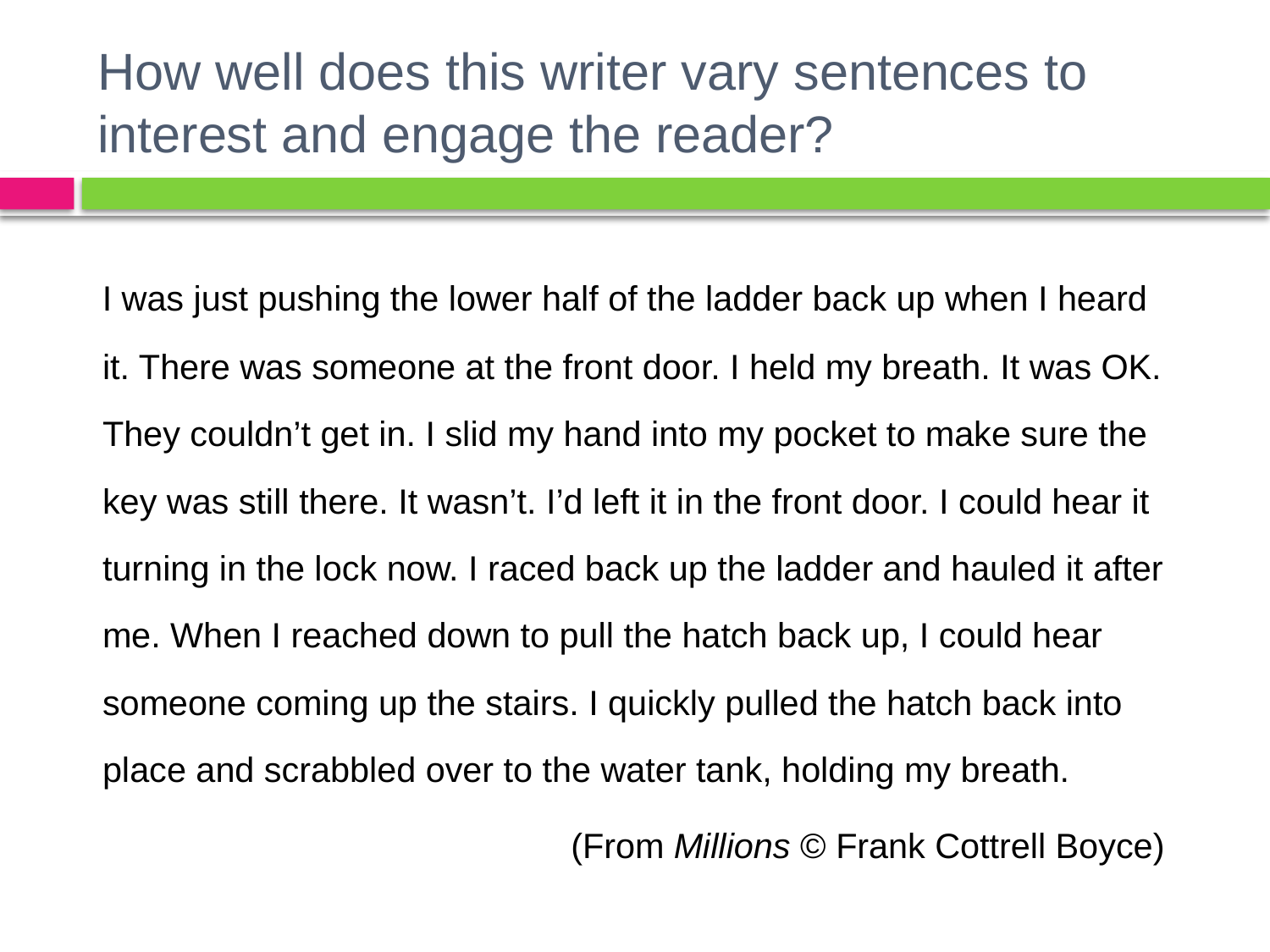

# How well does this writer vary sentences to interest and engage the reader?
    I was just pushing the lower half of the ladder back up when I heard it. There was someone at the front door. I held my breath. It was OK. They couldn’t get in. I slid my hand into my pocket to make sure the key was still there. It wasn’t. I’d left it in the front door. I could hear it turning in the lock now. I raced back up the ladder and hauled it after me. When I reached down to pull the hatch back up, I could hear someone coming up the stairs. I quickly pulled the hatch back into place and scrabbled over to the water tank, holding my breath.
(From Millions © Frank Cottrell Boyce)